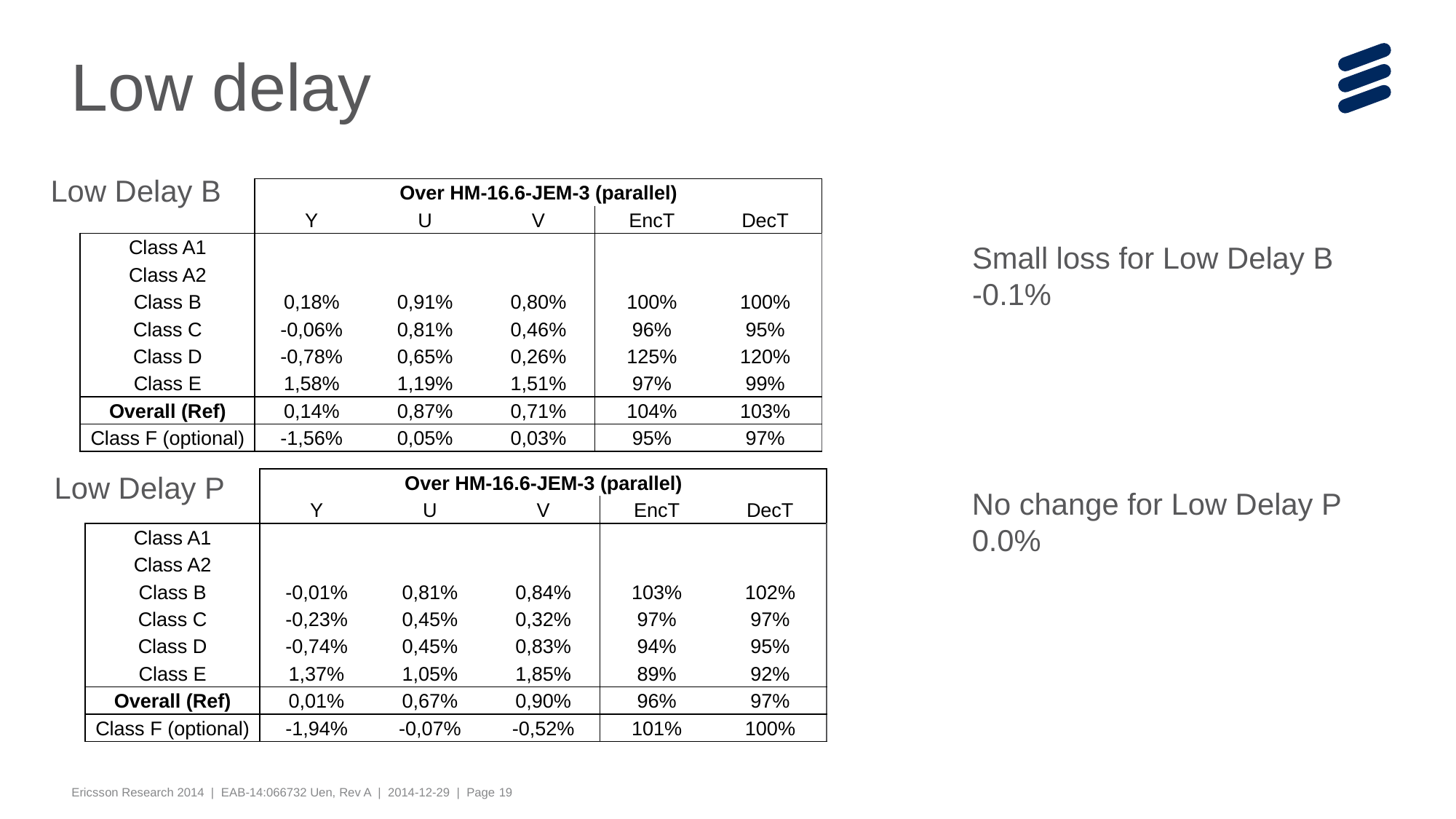

# Low delay
Low Delay B
|  | Over HM-16.6-JEM-3 (parallel) |  |  |  |  |
| --- | --- | --- | --- | --- | --- |
|  | Y | U | V | EncT | DecT |
| Class A1 |  |  |  |  |  |
| Class A2 |  |  |  |  |  |
| Class B | 0,18% | 0,91% | 0,80% | 100% | 100% |
| Class C | -0,06% | 0,81% | 0,46% | 96% | 95% |
| Class D | -0,78% | 0,65% | 0,26% | 125% | 120% |
| Class E | 1,58% | 1,19% | 1,51% | 97% | 99% |
| Overall (Ref) | 0,14% | 0,87% | 0,71% | 104% | 103% |
| Class F (optional) | -1,56% | 0,05% | 0,03% | 95% | 97% |
Small loss for Low Delay B
-0.1%
Low Delay P
|  | Over HM-16.6-JEM-3 (parallel) |  |  |  |  |
| --- | --- | --- | --- | --- | --- |
|  | Y | U | V | EncT | DecT |
| Class A1 |  |  |  |  |  |
| Class A2 |  |  |  |  |  |
| Class B | -0,01% | 0,81% | 0,84% | 103% | 102% |
| Class C | -0,23% | 0,45% | 0,32% | 97% | 97% |
| Class D | -0,74% | 0,45% | 0,83% | 94% | 95% |
| Class E | 1,37% | 1,05% | 1,85% | 89% | 92% |
| Overall (Ref) | 0,01% | 0,67% | 0,90% | 96% | 97% |
| Class F (optional) | -1,94% | -0,07% | -0,52% | 101% | 100% |
No change for Low Delay P
0.0%